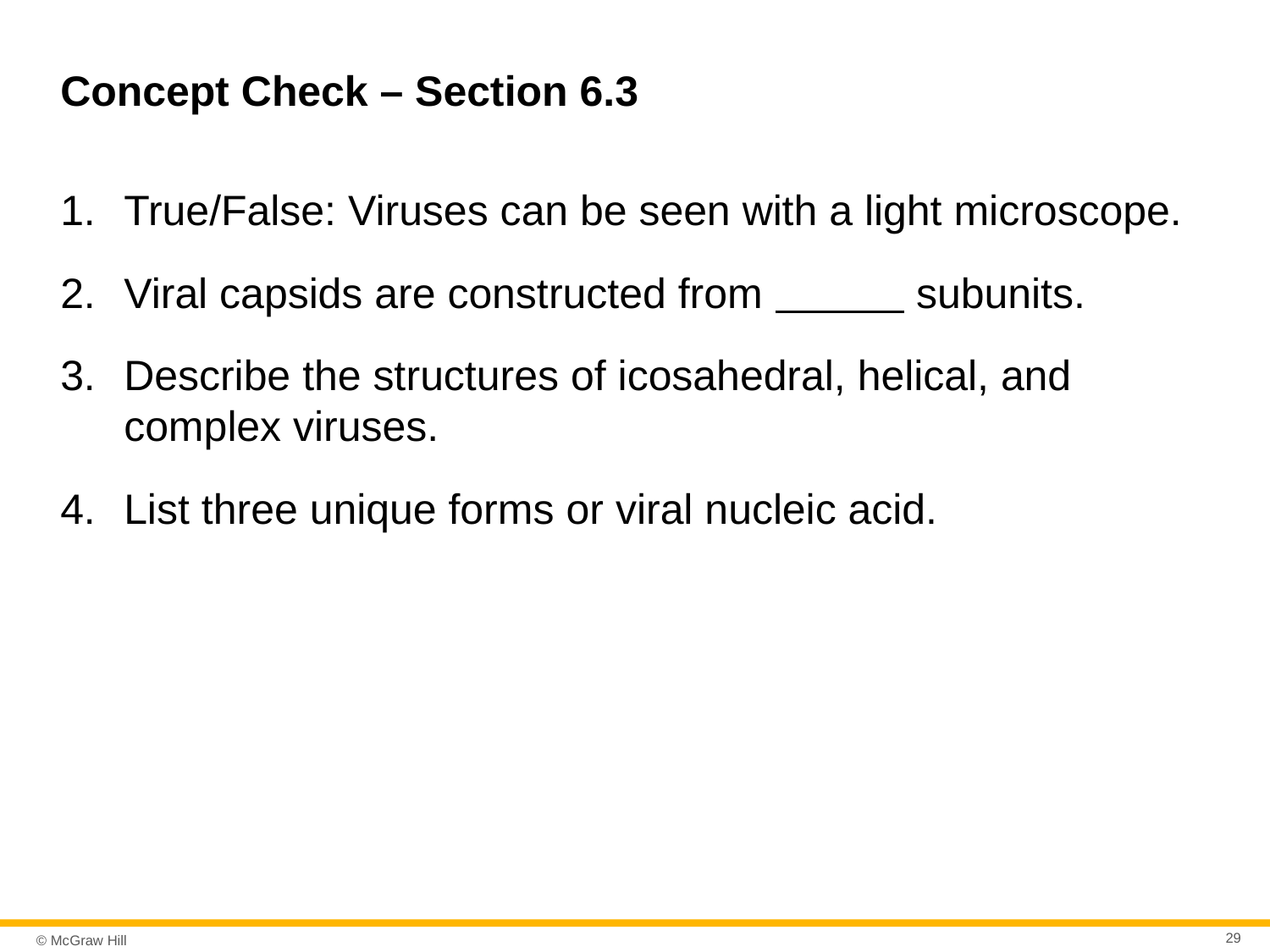

# Concept Check – Section 6.3
True/False: Viruses can be seen with a light microscope.
Viral capsids are constructed from  Blank  subunits.
Describe the structures of icosahedral, helical, and complex viruses.
List three unique forms or viral nucleic acid.